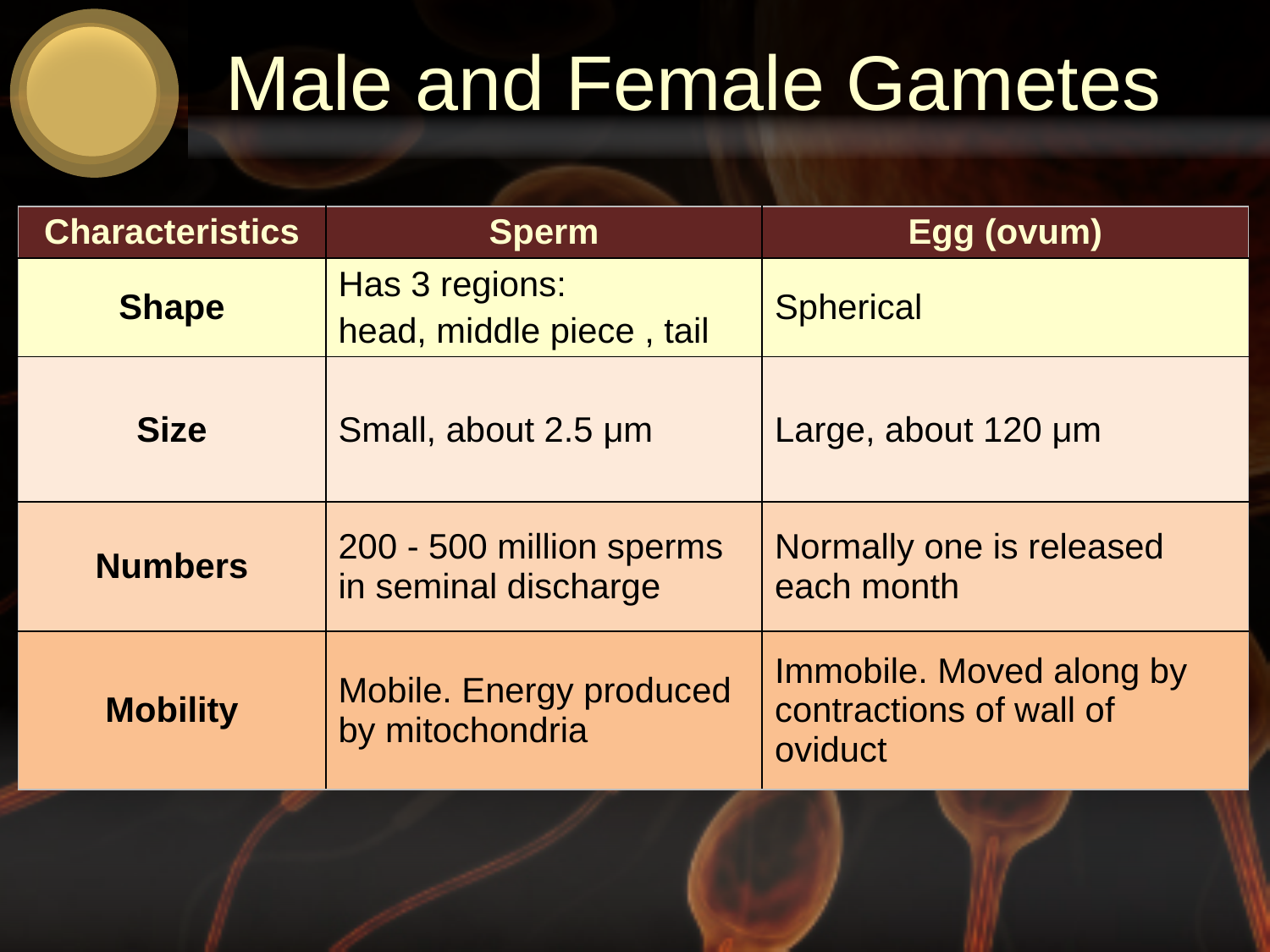

# Male and Female Gametes
| Characteristics | Sperm | Egg (ovum) |
| --- | --- | --- |
| Shape | Has 3 regions: head, middle piece , tail | Spherical |
| Size | Small, about 2.5 μm | Large, about 120 μm |
| Numbers | 200 - 500 million sperms in seminal discharge | Normally one is released each month |
| Mobility | Mobile. Energy produced by mitochondria | Immobile. Moved along by contractions of wall of oviduct |